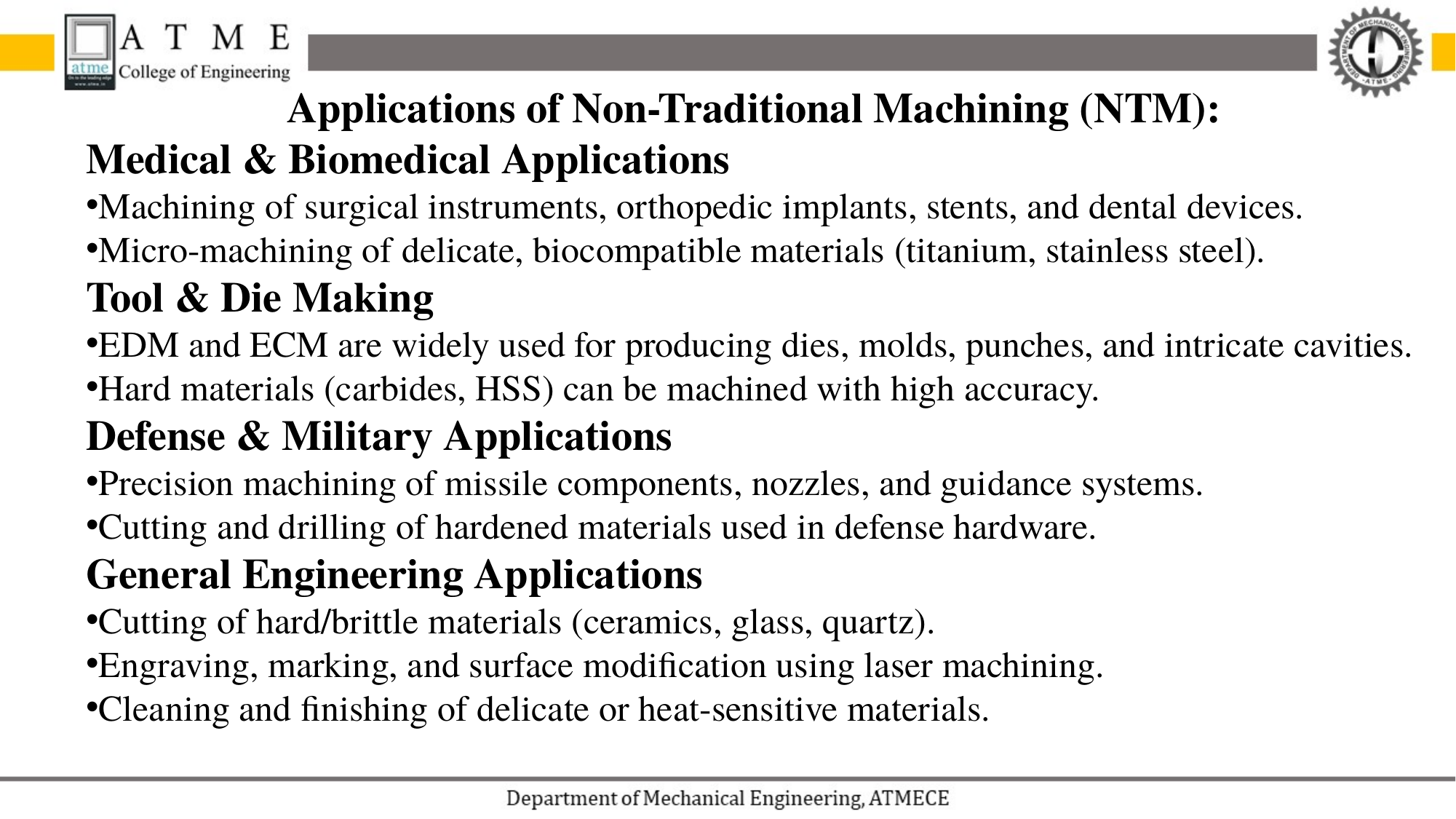

Applications of Non-Traditional Machining (NTM):
Medical & Biomedical Applications
Machining of surgical instruments, orthopedic implants, stents, and dental devices.
Micro-machining of delicate, biocompatible materials (titanium, stainless steel).
Tool & Die Making
EDM and ECM are widely used for producing dies, molds, punches, and intricate cavities.
Hard materials (carbides, HSS) can be machined with high accuracy.
Defense & Military Applications
Precision machining of missile components, nozzles, and guidance systems.
Cutting and drilling of hardened materials used in defense hardware.
General Engineering Applications
Cutting of hard/brittle materials (ceramics, glass, quartz).
Engraving, marking, and surface modification using laser machining.
Cleaning and finishing of delicate or heat-sensitive materials.